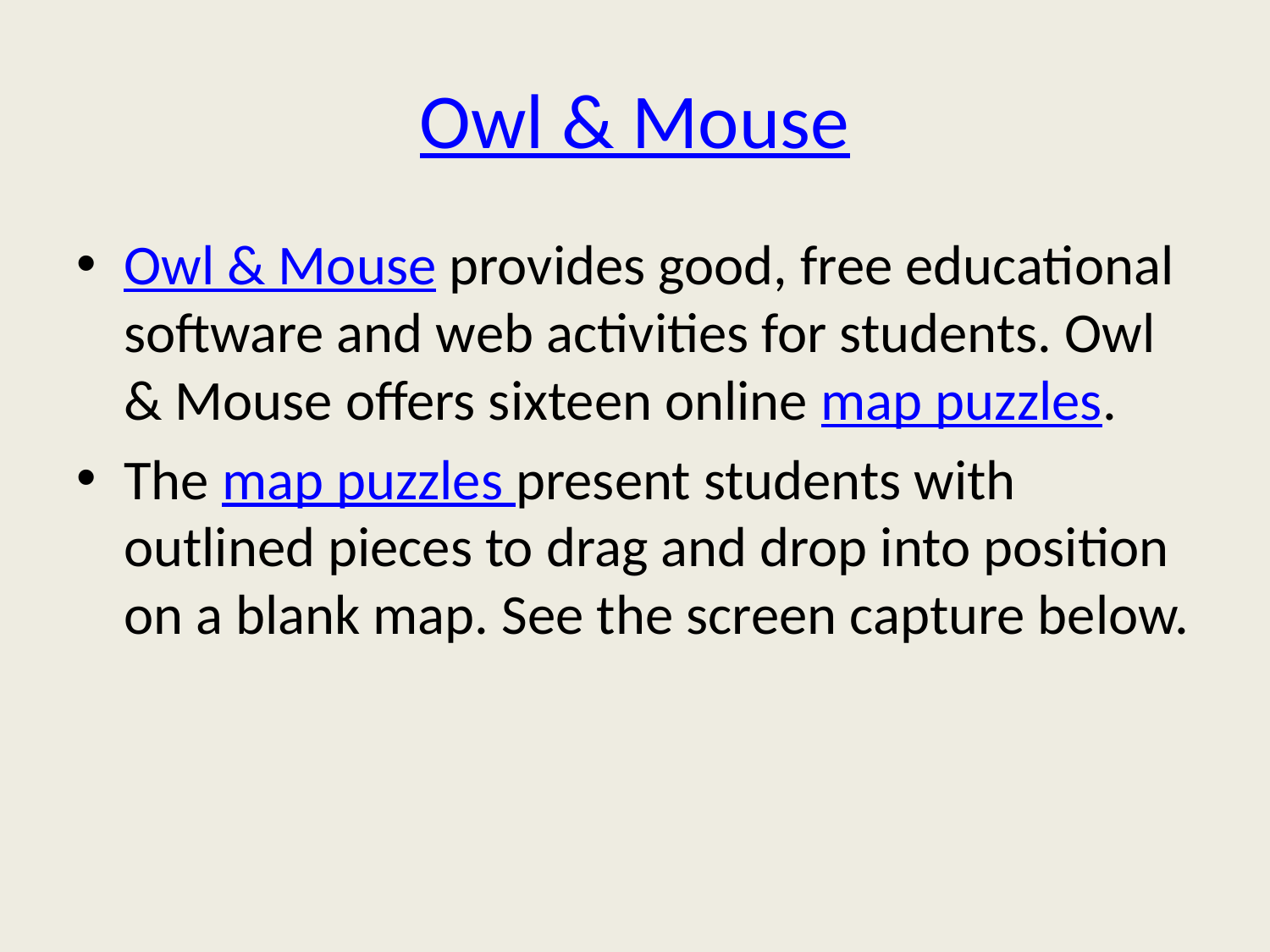

# Owl & Mouse
Owl & Mouse provides good, free educational software and web activities for students. Owl & Mouse offers sixteen online map puzzles.
The map puzzles present students with outlined pieces to drag and drop into position on a blank map. See the screen capture below.